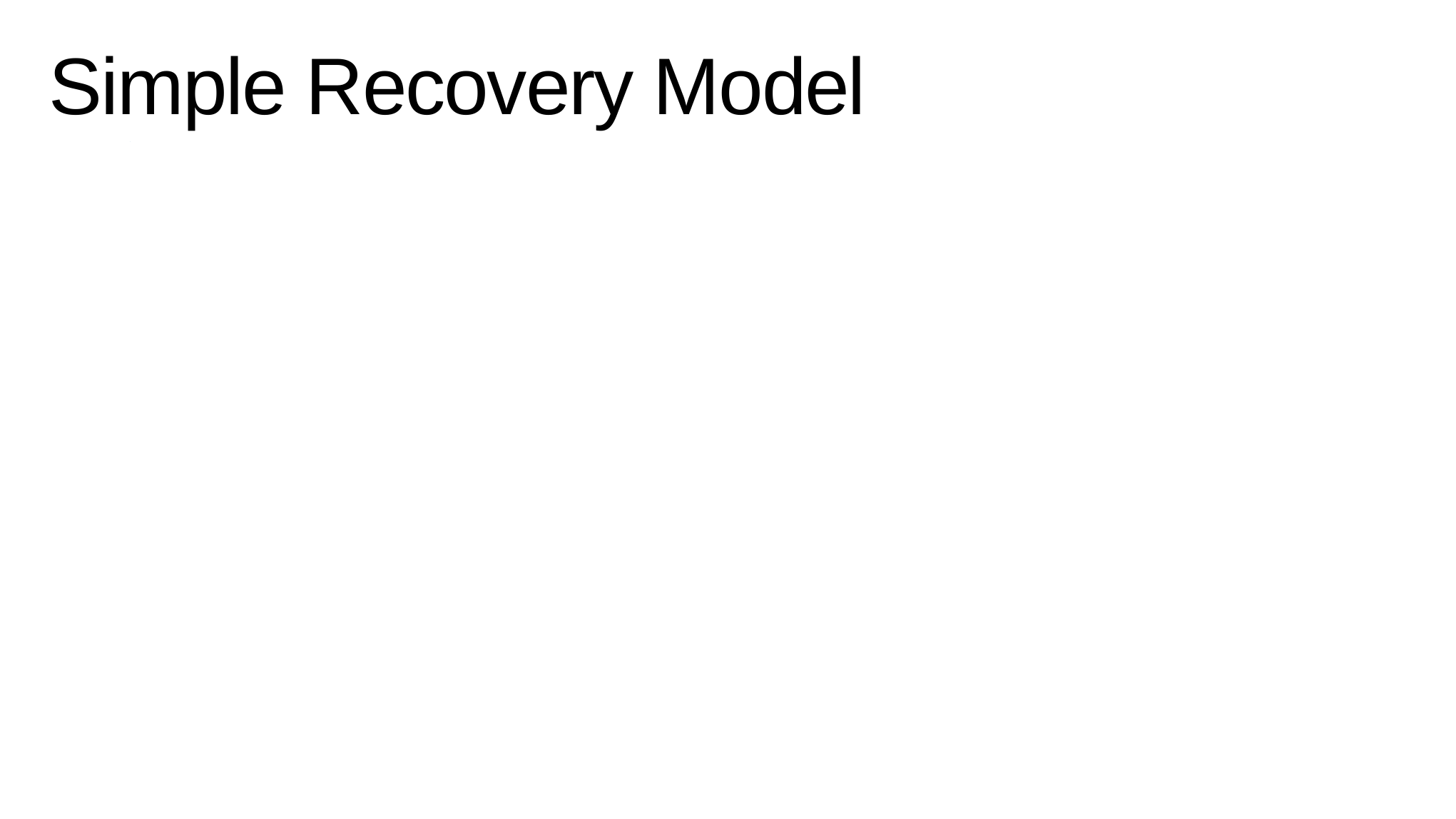

# Simple Recovery Model

### Chart: Sample Data

| Category |
|---|